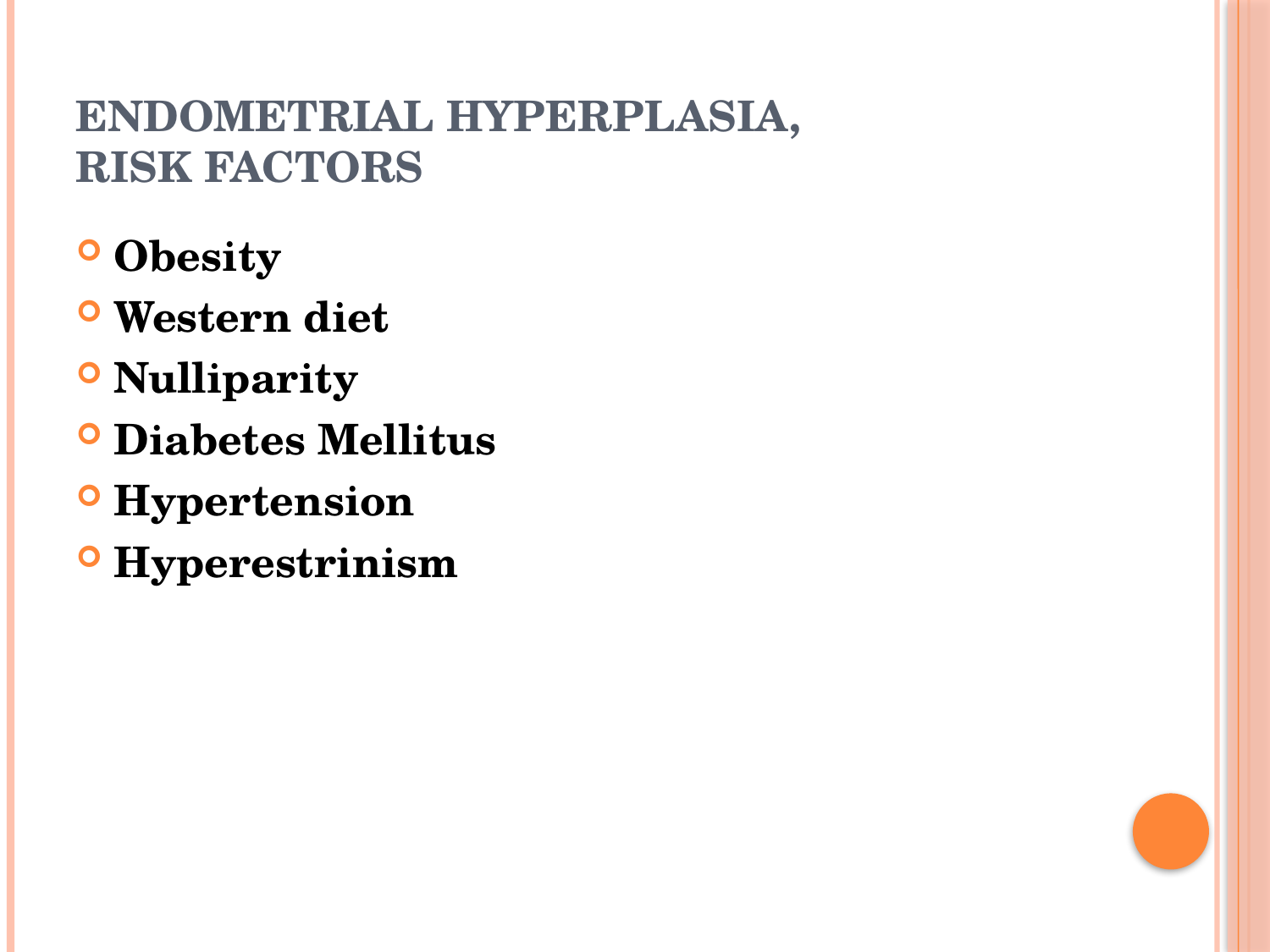

# Endometrial Hyperplasia, Risk Factors
Obesity
Western diet
Nulliparity
Diabetes Mellitus
Hypertension
Hyperestrinism